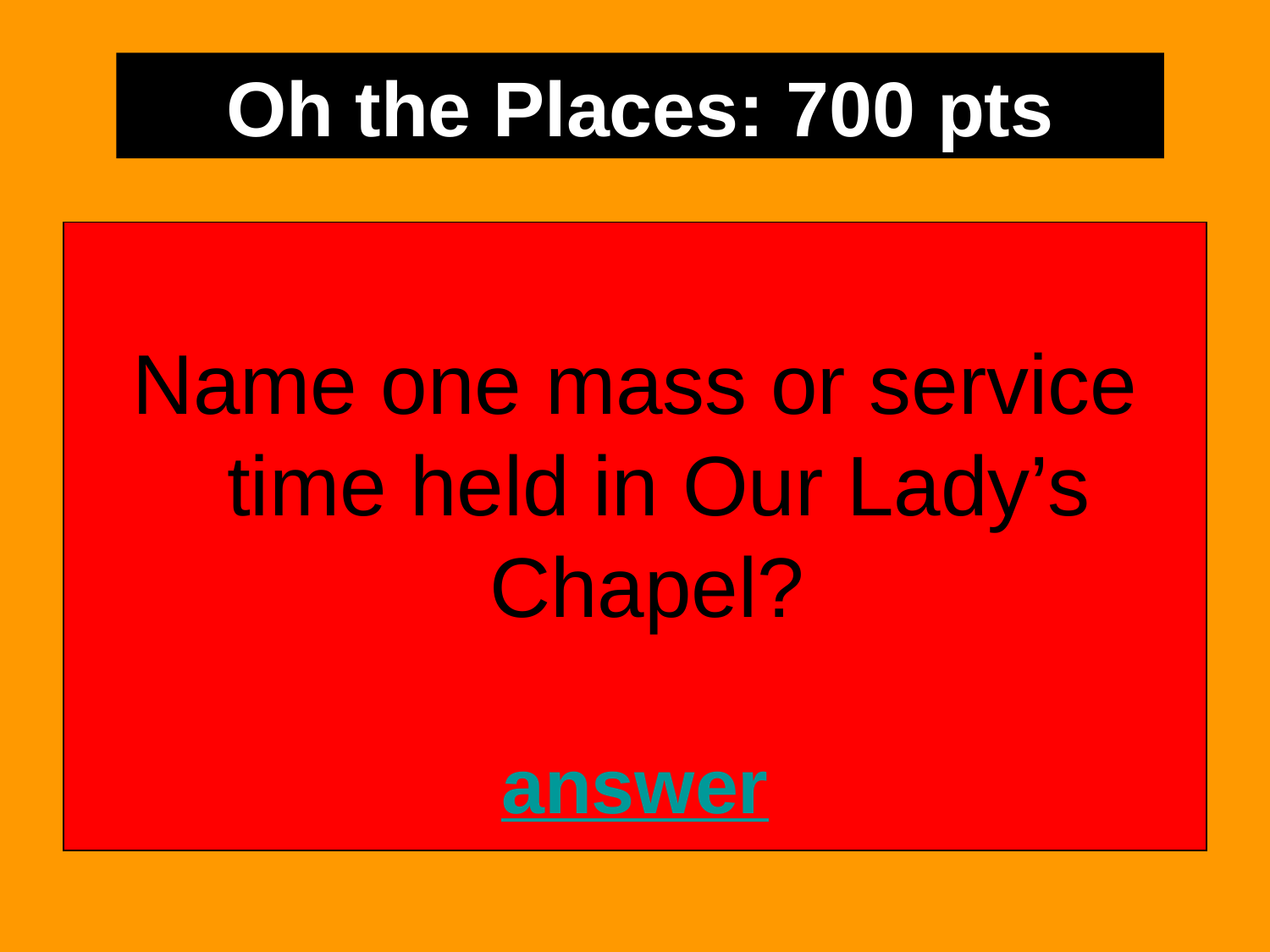

Oh the Places: 700 pts

Name one mass or service time held in Our Lady’s Chapel?
answer